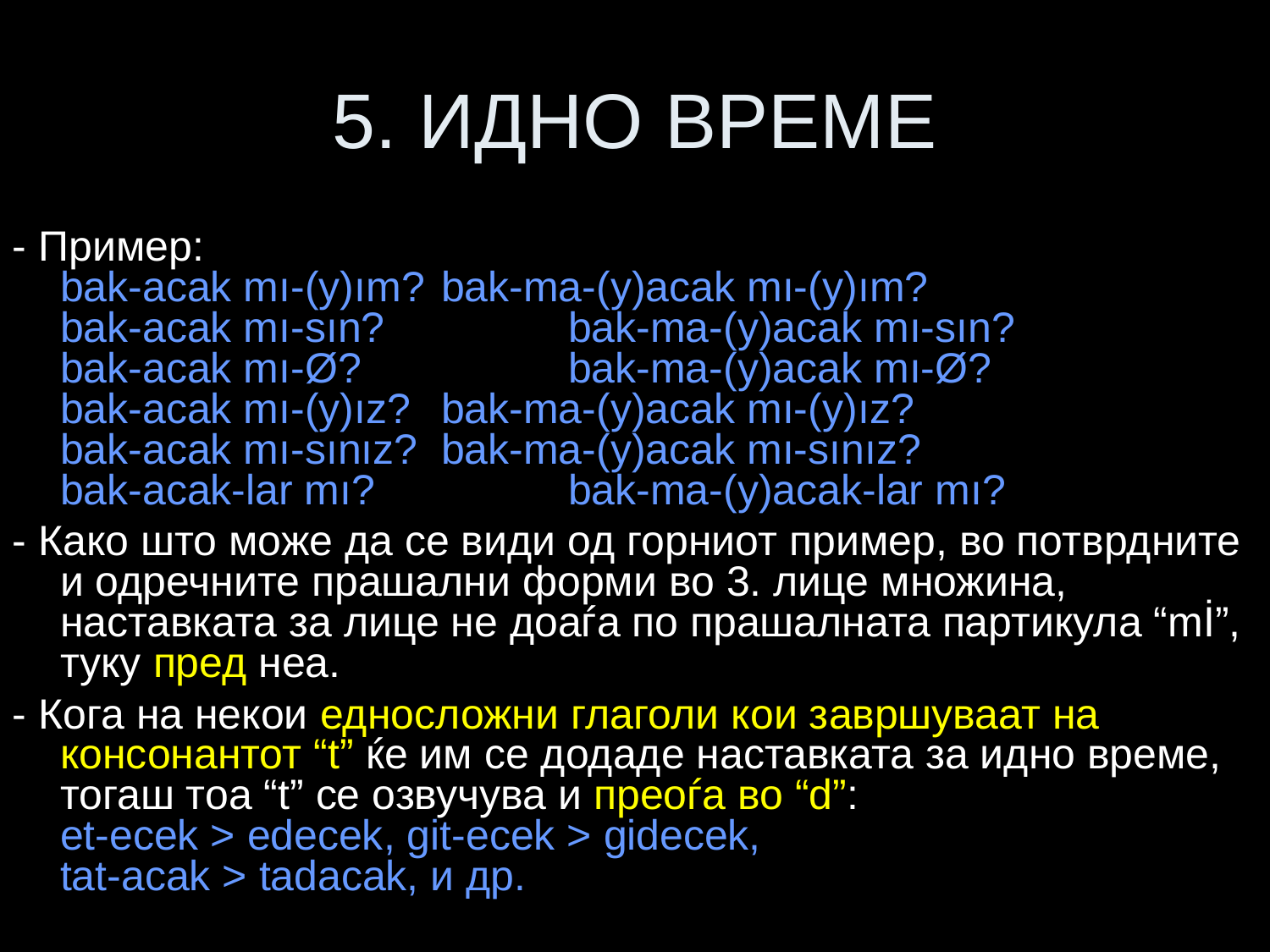

# 5. ИДНО ВРЕМЕ
- Пример:
bak-acak mı-(y)ım?	bak-ma-(y)acak mı-(y)ım?
bak-acak mı-sın?		bak-ma-(y)acak mı-sın?
bak-acak mı-Ø?		bak-ma-(y)acak mı-Ø?
bak-acak mı-(y)ız?	bak-ma-(y)acak mı-(y)ız?
bak-acak mı-sınız?	bak-ma-(y)acak mı-sınız?
bak-acak-lar mı?		bak-ma-(y)acak-lar mı?
- Како што може да се види од горниот пример, во потврдните и одречните прашални форми во 3. лице множина, наставката за лице не доаѓа по прашалната партикула “mİ”, туку пред неа.
- Кога на некои едносложни глаголи кои завршуваат на консонантот “t” ќе им се додаде наставката за идно време, тогаш тоа “t” се озвучува и преоѓа во “d”:
et-ecek > edecek, git-ecek > gidecek,
tat-acak > tadacak, и др.